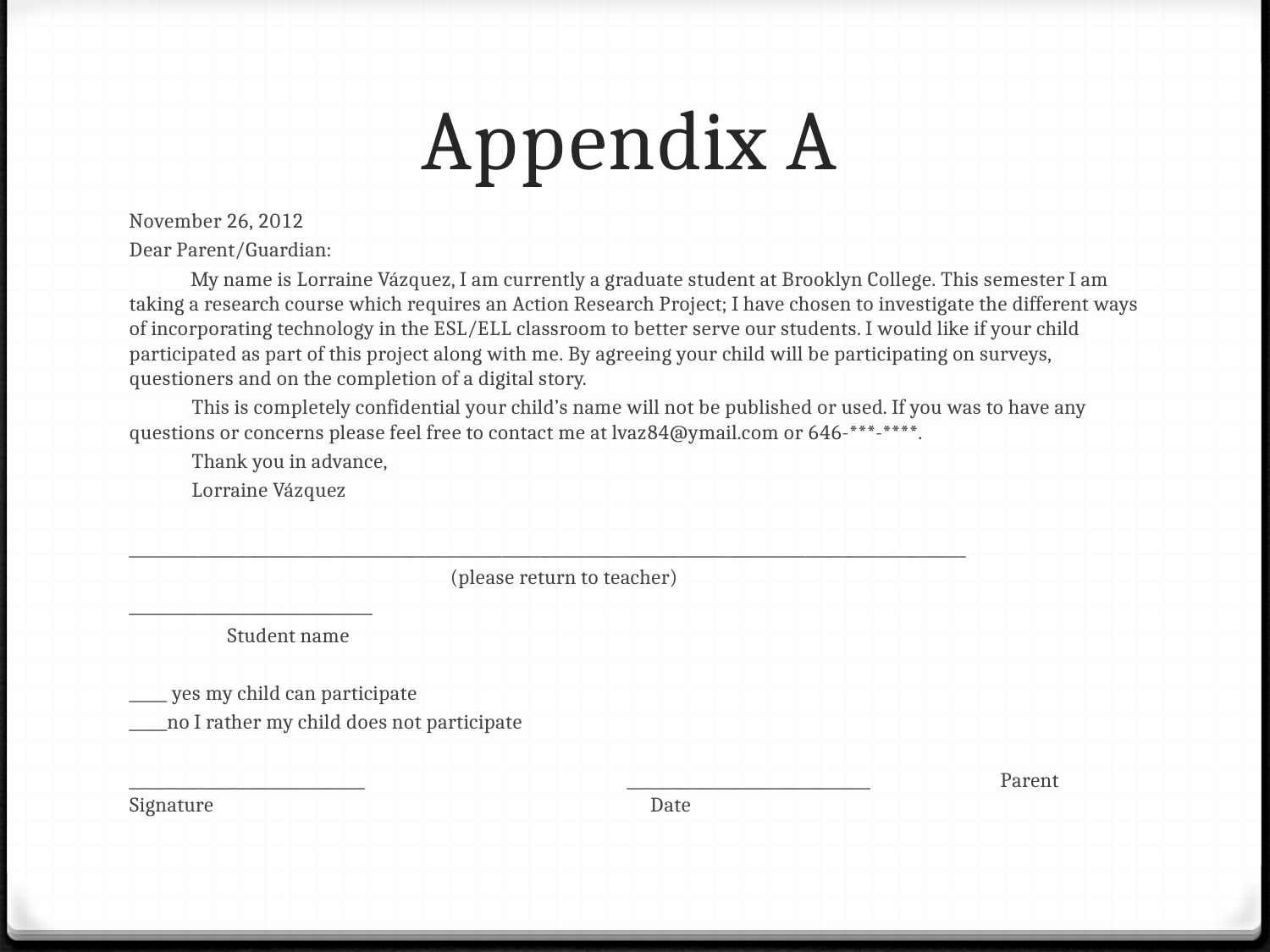

# Appendix A
November 26, 2012
Dear Parent/Guardian:
	My name is Lorraine Vázquez, I am currently a graduate student at Brooklyn College. This semester I am taking a research course which requires an Action Research Project; I have chosen to investigate the different ways of incorporating technology in the ESL/ELL classroom to better serve our students. I would like if your child participated as part of this project along with me. By agreeing your child will be participating on surveys, questioners and on the completion of a digital story.
	This is completely confidential your child’s name will not be published or used. If you was to have any questions or concerns please feel free to contact me at lvaz84@ymail.com or 646-***-****.
	Thank you in advance,
	Lorraine Vázquez

______________________________________________________________________________________________________________
                                                                     (please return to teacher)
________________________________
                     Student name

_____ yes my child can participate
_____no I rather my child does not participate

_______________________________                                              			________________________________	                  	Parent Signature                                                                                              Date